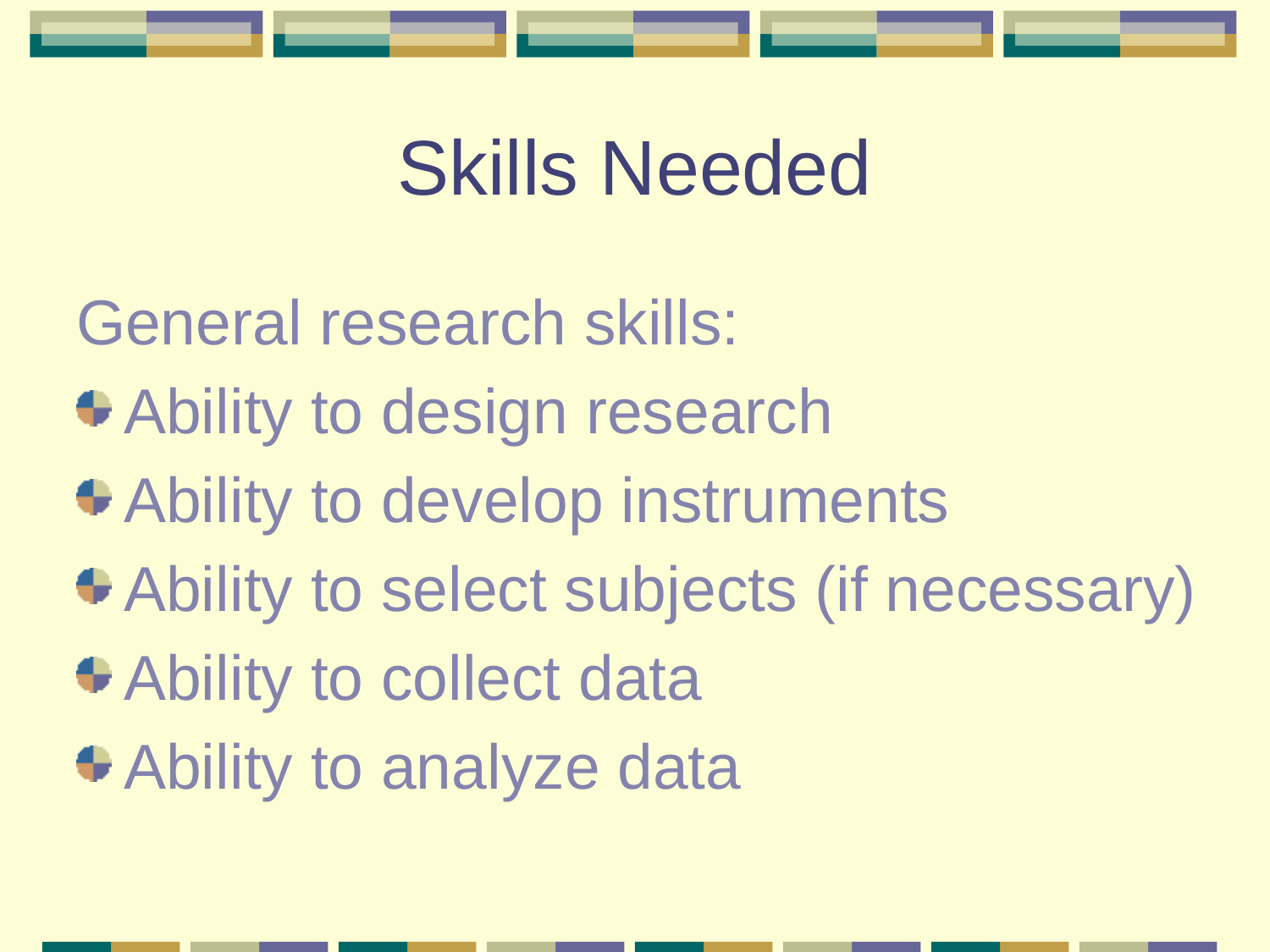

# Skills Needed
General research skills:
Ability to design research
Ability to develop instruments
Ability to select subjects (if necessary)
Ability to collect data
Ability to analyze data